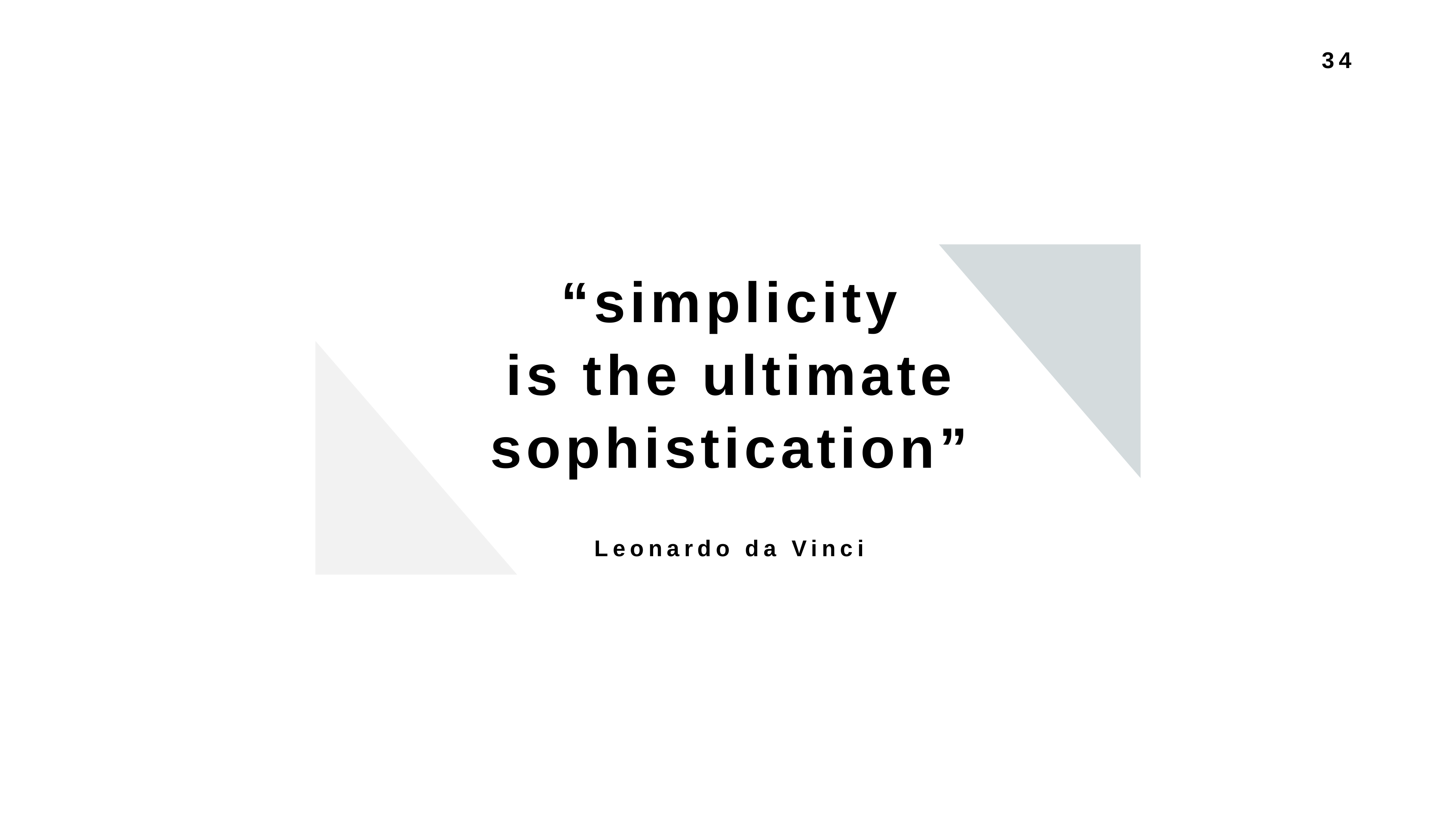

“simplicity
is the ultimate
sophistication”
Leonardo da Vinci